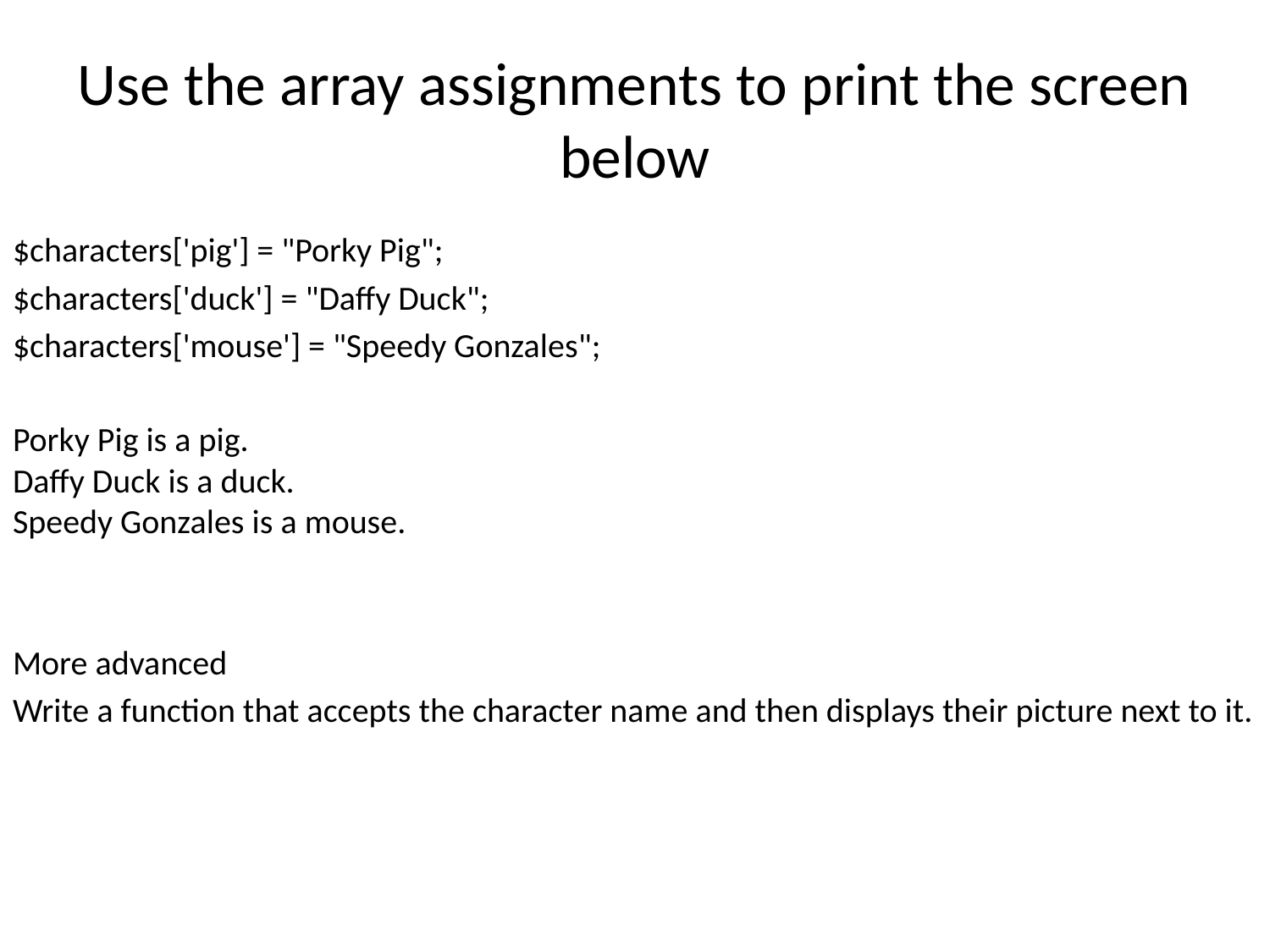

# Use the array assignments to print the screen below
$characters['pig'] = "Porky Pig";
$characters['duck'] = "Daffy Duck";
$characters['mouse'] = "Speedy Gonzales";

Porky Pig is a pig.
Daffy Duck is a duck.
Speedy Gonzales is a mouse.

More advanced
Write a function that accepts the character name and then displays their picture next to it.